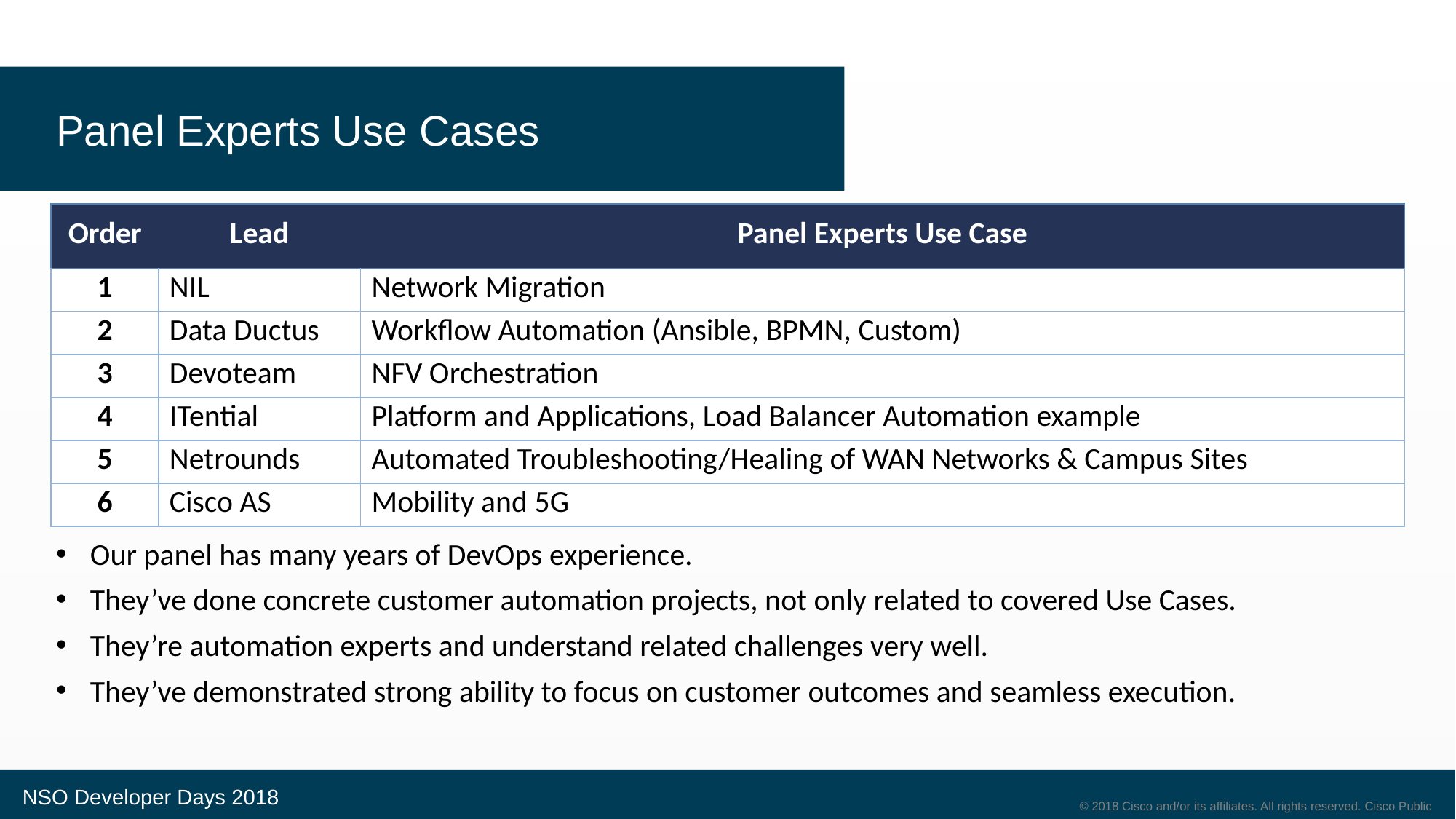

# Panel Experts Use Cases
| Order | Lead | Panel Experts Use Case |
| --- | --- | --- |
| 1 | NIL | Network Migration |
| 2 | Data Ductus | Workflow Automation (Ansible, BPMN, Custom) |
| 3 | Devoteam | NFV Orchestration |
| 4 | ITential | Platform and Applications, Load Balancer Automation example |
| 5 | Netrounds | Automated Troubleshooting/Healing of WAN Networks & Campus Sites |
| 6 | Cisco AS | Mobility and 5G |
Our panel has many years of DevOps experience.
They’ve done concrete customer automation projects, not only related to covered Use Cases.
They’re automation experts and understand related challenges very well.
They’ve demonstrated strong ability to focus on customer outcomes and seamless execution.